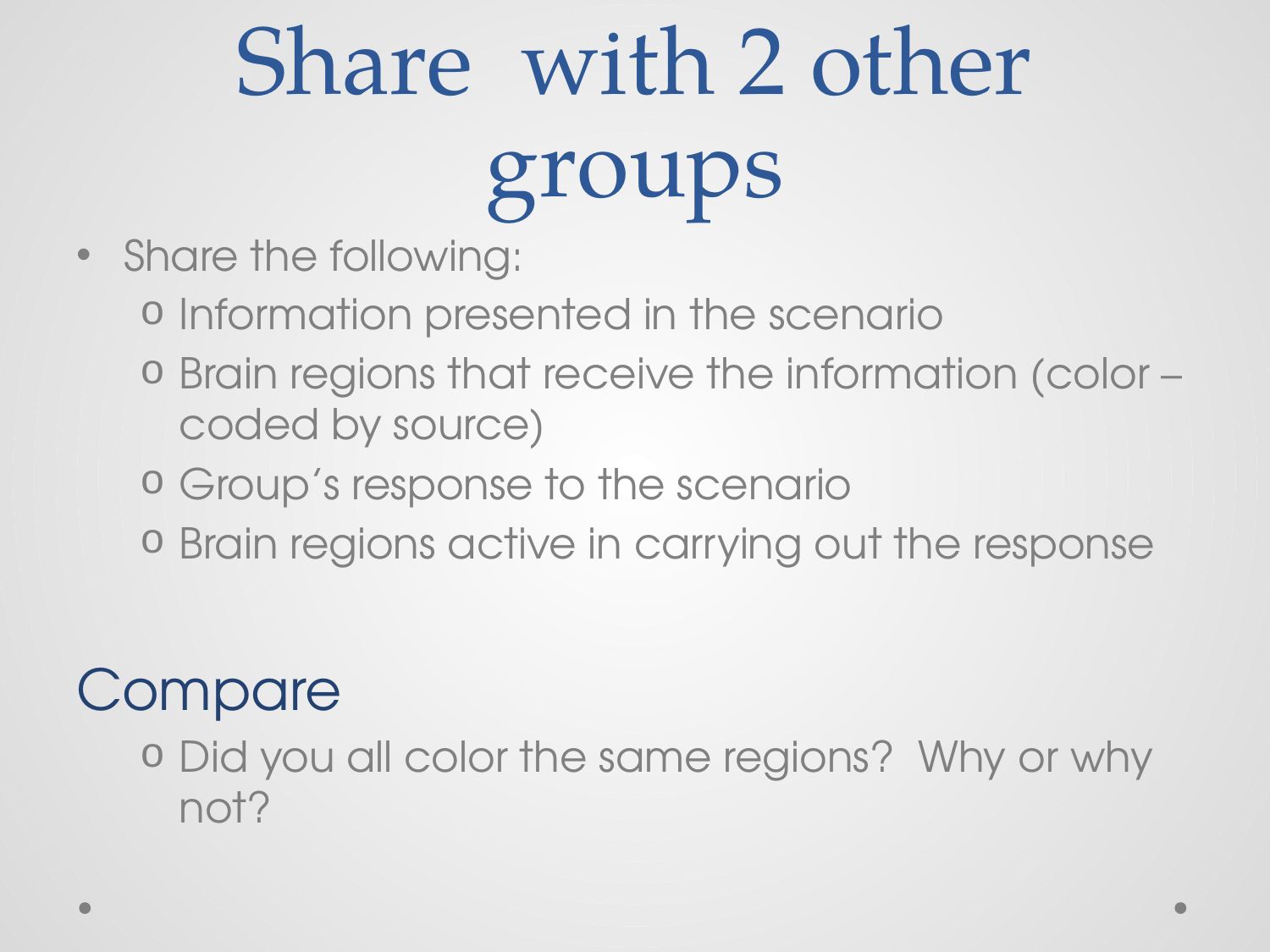

# Share  with 2 other groups
Share the following:
Information presented in the scenario
Brain regions that receive the information (color – coded by source)
Group’s response to the scenario
Brain regions active in carrying out the response

Compare
Did you all color the same regions?  Why or why not?